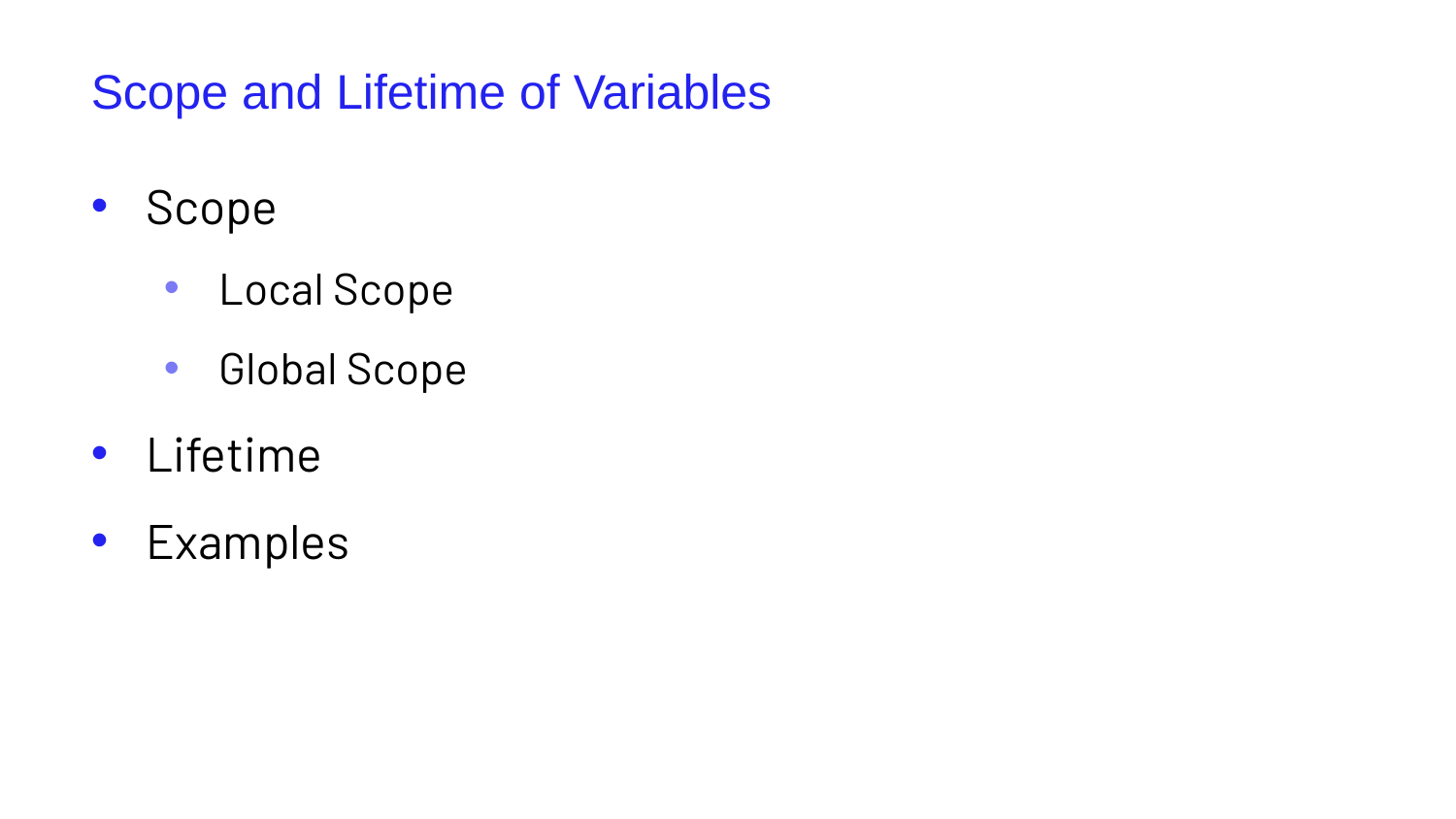

Scope and Lifetime of Variables
Scope
Local Scope
Global Scope
Lifetime
Examples